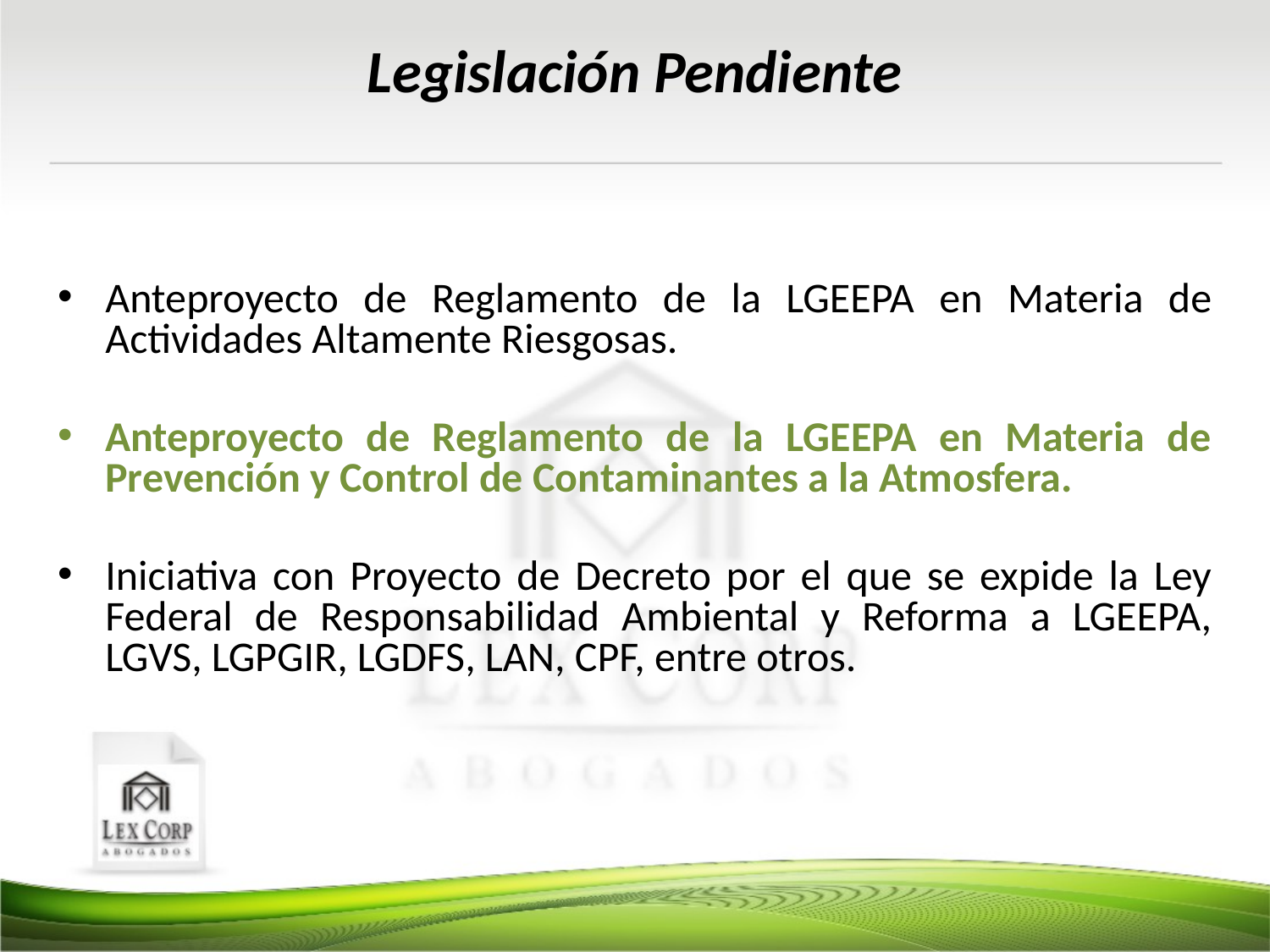

Legislación Pendiente

Anteproyecto de Reglamento de la LGEEPA en Materia de Actividades Altamente Riesgosas.

Anteproyecto de Reglamento de la LGEEPA en Materia de Prevención y Control de Contaminantes a la Atmosfera.

Iniciativa con Proyecto de Decreto por el que se expide la Ley Federal de Responsabilidad Ambiental y Reforma a LGEEPA, LGVS, LGPGIR, LGDFS, LAN, CPF, entre otros.